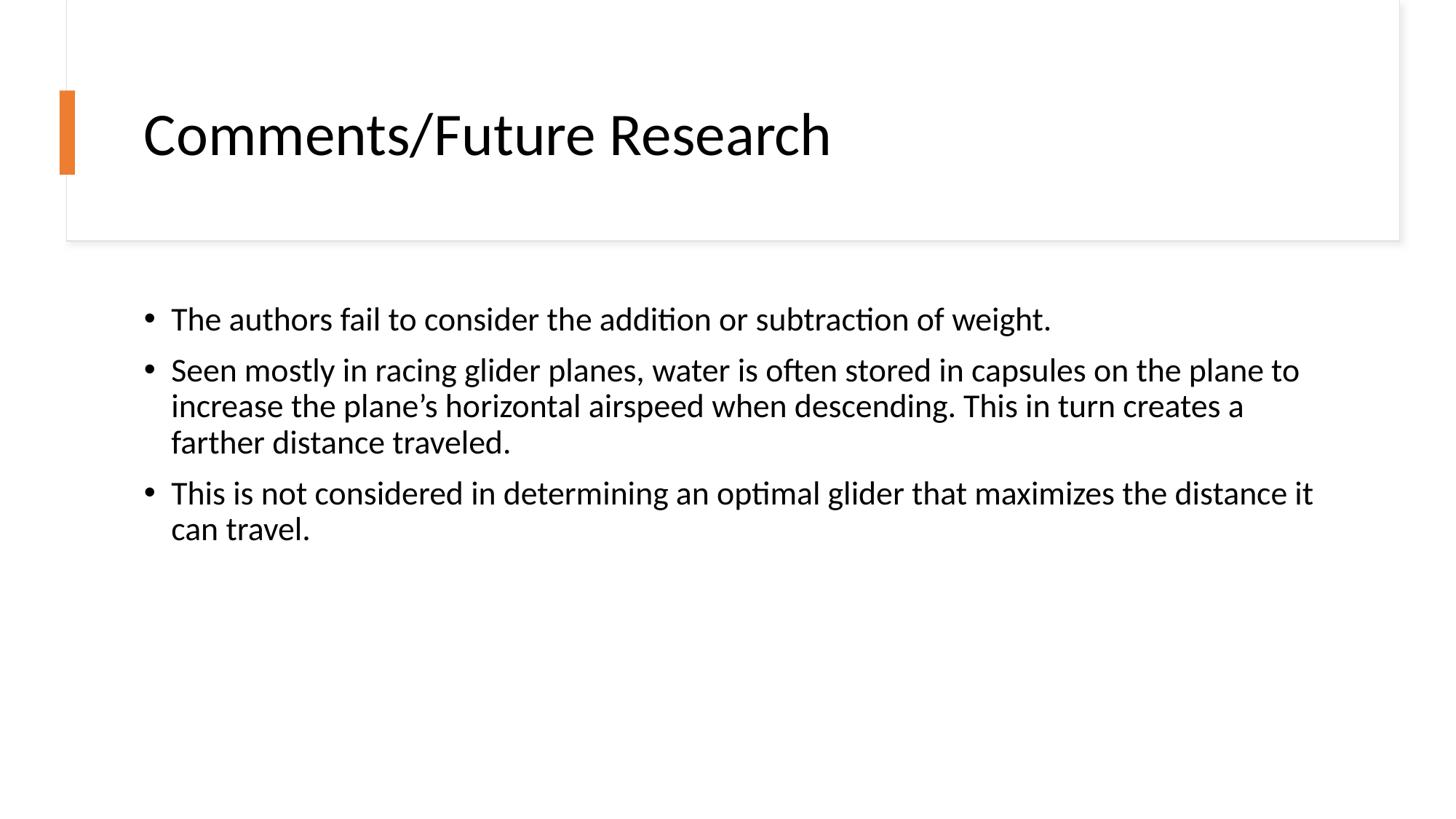

# Comments/Future Research

The authors fail to consider the addition or subtraction of weight.
Seen mostly in racing glider planes, water is often stored in capsules on the plane to increase the plane’s horizontal airspeed when descending. This in turn creates a farther distance traveled.
This is not considered in determining an optimal glider that maximizes the distance it can travel.